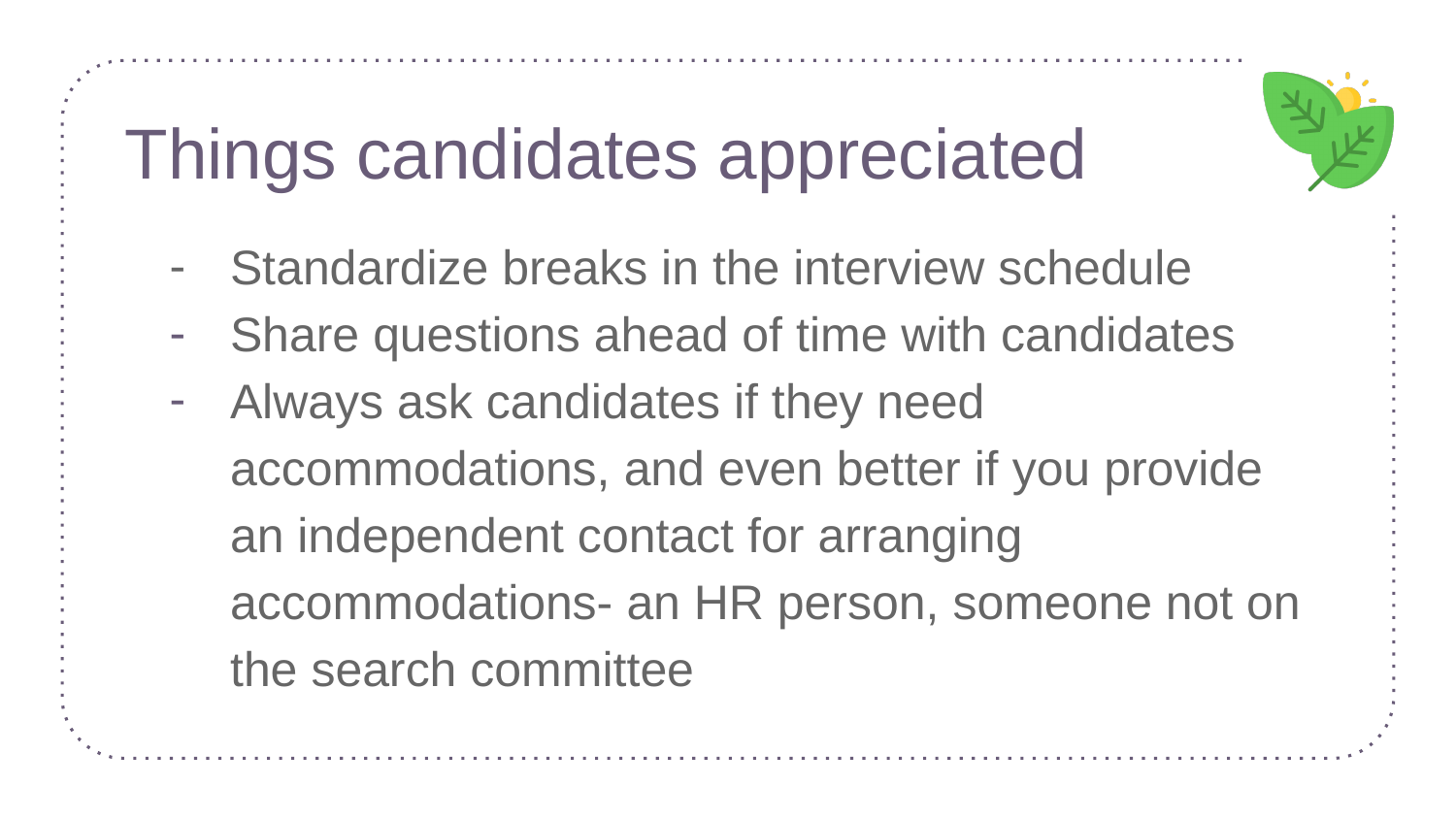

# Things candidates appreciated
Standardize breaks in the interview schedule
Share questions ahead of time with candidates
Always ask candidates if they need accommodations, and even better if you provide an independent contact for arranging accommodations- an HR person, someone not on the search committee